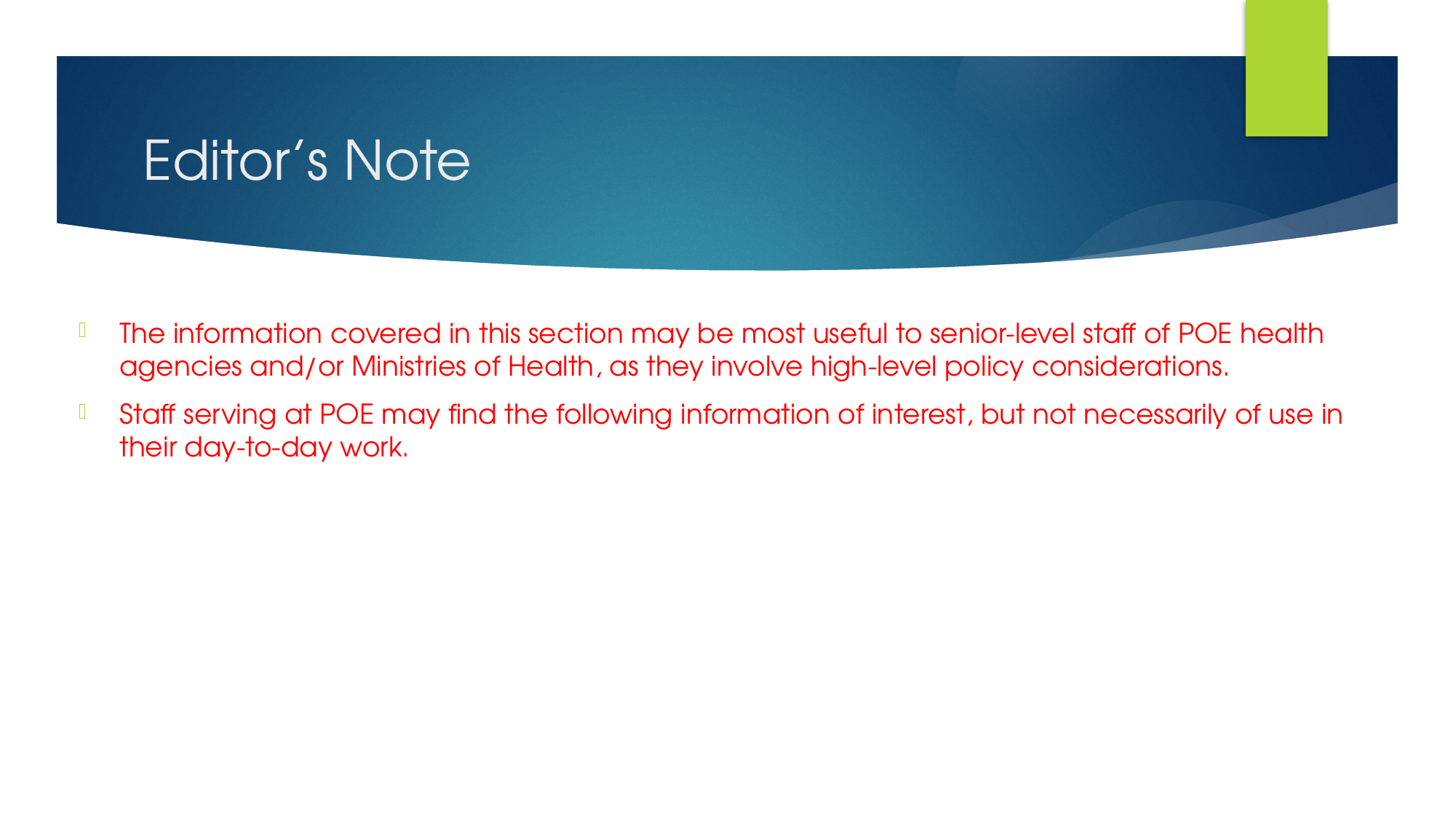

2
# Editor’s Note
The information covered in this section may be most useful to senior-level staff of POE health agencies and/or Ministries of Health, as they involve high-level policy considerations.
Staff serving at POE may find the following information of interest, but not necessarily of use in their day-to-day work.